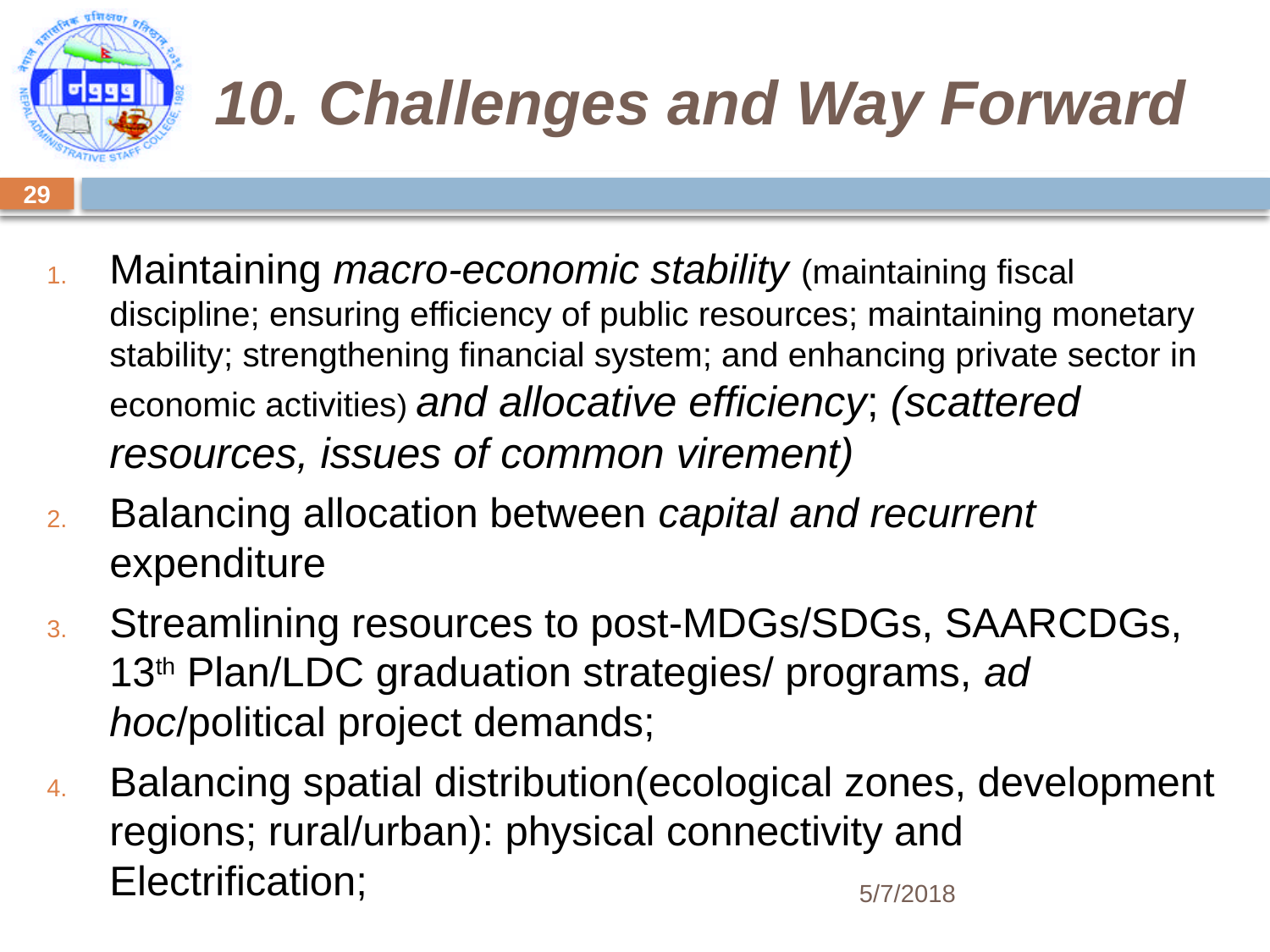

# 10. Challenges and Way Forward
29
Maintaining macro-economic stability (maintaining fiscal discipline; ensuring efficiency of public resources; maintaining monetary stability; strengthening financial system; and enhancing private sector in economic activities) and allocative efficiency; (scattered resources, issues of common virement)
Balancing allocation between capital and recurrent expenditure
Streamlining resources to post-MDGs/SDGs, SAARCDGs, 13th Plan/LDC graduation strategies/ programs, ad hoc/political project demands;
Balancing spatial distribution(ecological zones, development regions; rural/urban): physical connectivity and Electrification;
5/7/2018